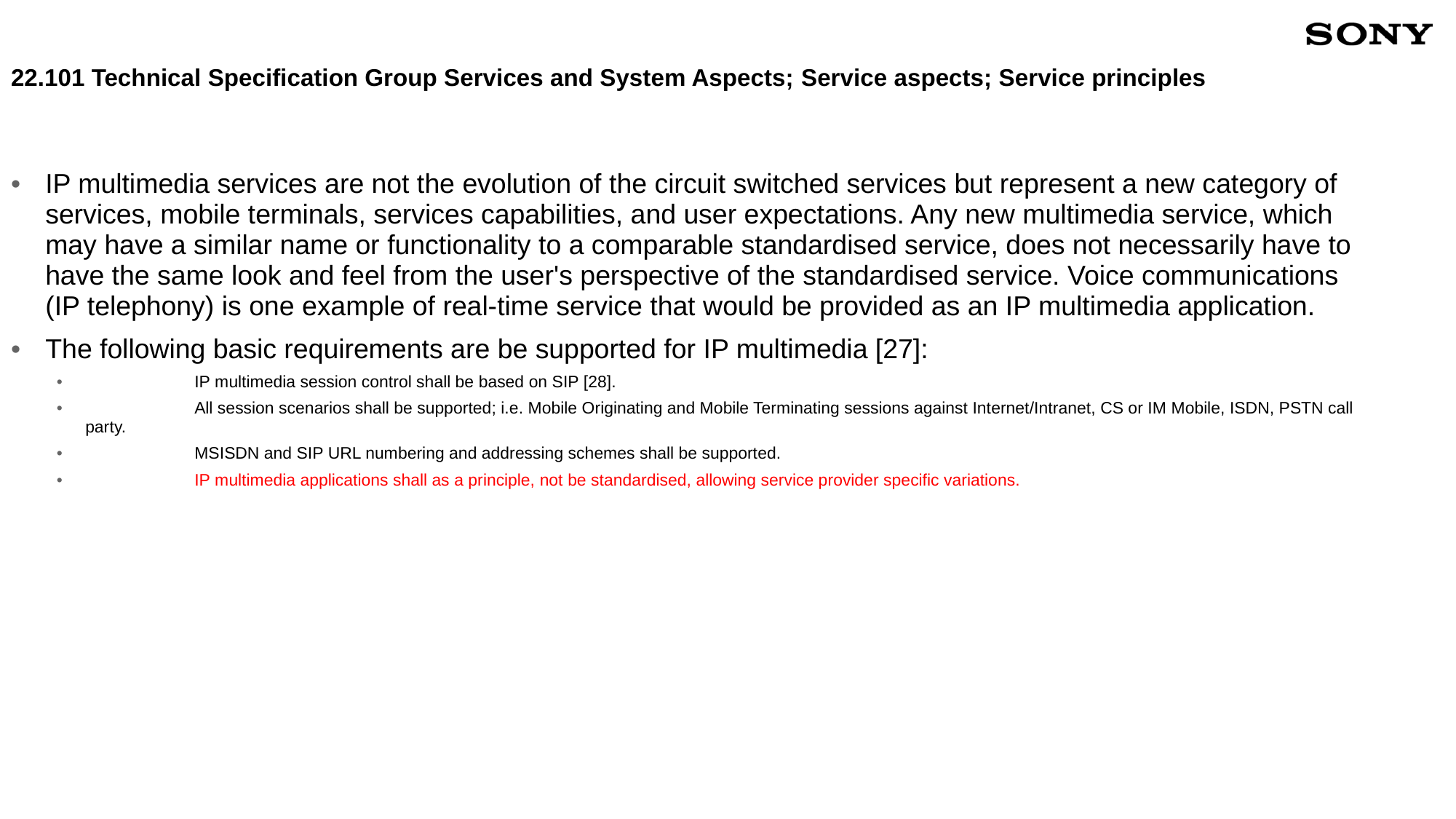

22.101 Technical Specification Group Services and System Aspects; Service aspects; Service principles
IP multimedia services are not the evolution of the circuit switched services but represent a new category of services, mobile terminals, services capabilities, and user expectations. Any new multimedia service, which may have a similar name or functionality to a comparable standardised service, does not necessarily have to have the same look and feel from the user's perspective of the standardised service. Voice communications (IP telephony) is one example of real-time service that would be provided as an IP multimedia application.
The following basic requirements are be supported for IP multimedia [27]:
	IP multimedia session control shall be based on SIP [28].
	All session scenarios shall be supported; i.e. Mobile Originating and Mobile Terminating sessions against Internet/Intranet, CS or IM Mobile, ISDN, PSTN call party.
	MSISDN and SIP URL numbering and addressing schemes shall be supported.
	IP multimedia applications shall as a principle, not be standardised, allowing service provider specific variations.